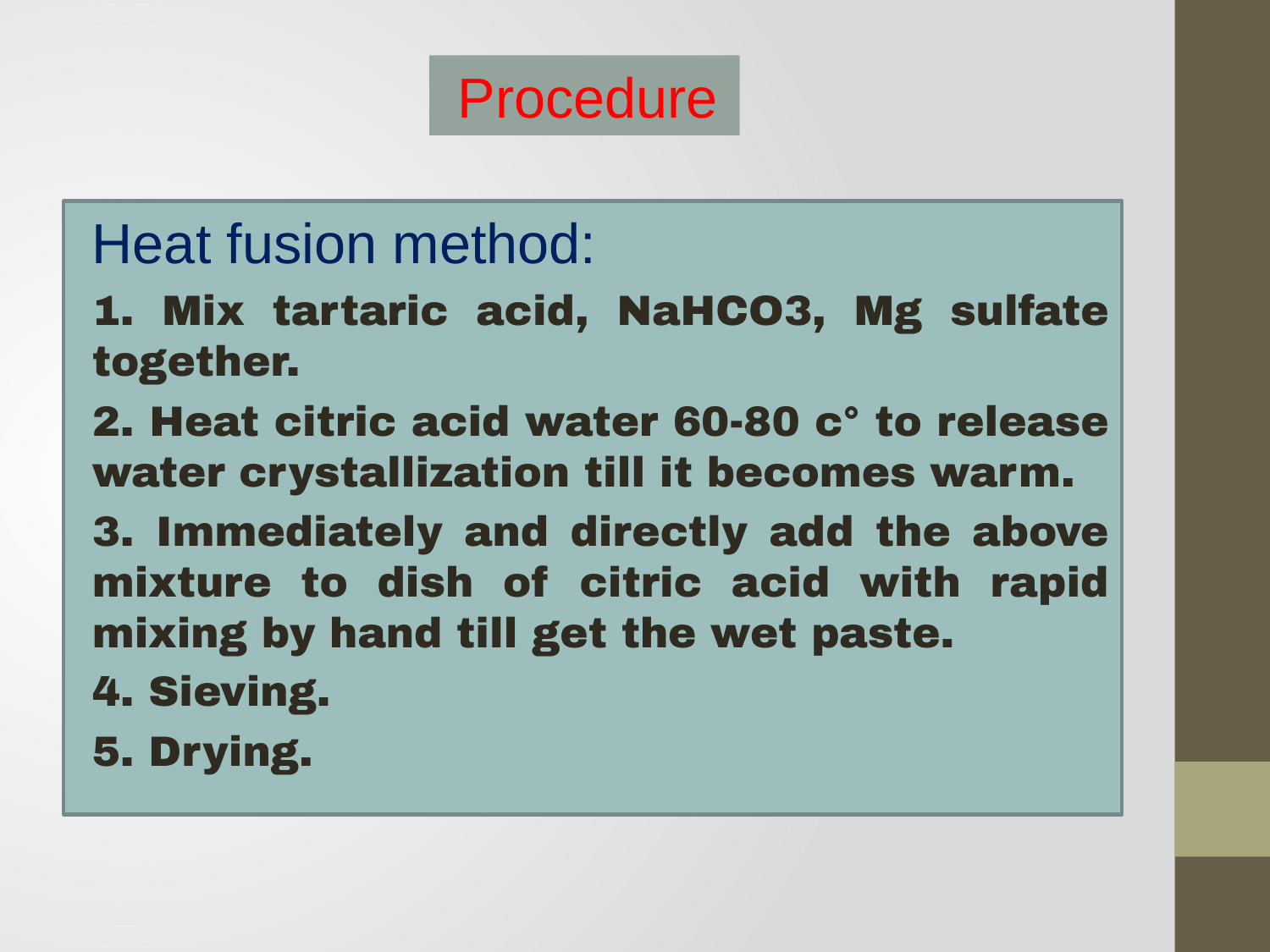

Procedure
Heat fusion method:
1. Mix tartaric acid, NaHCO3, Mg sulfate together.
2. Heat citric acid water 60-80 c° to release water crystallization till it becomes warm.
3. Immediately and directly add the above mixture to dish of citric acid with rapid mixing by hand till get the wet paste.
4. Sieving.
5. Drying.